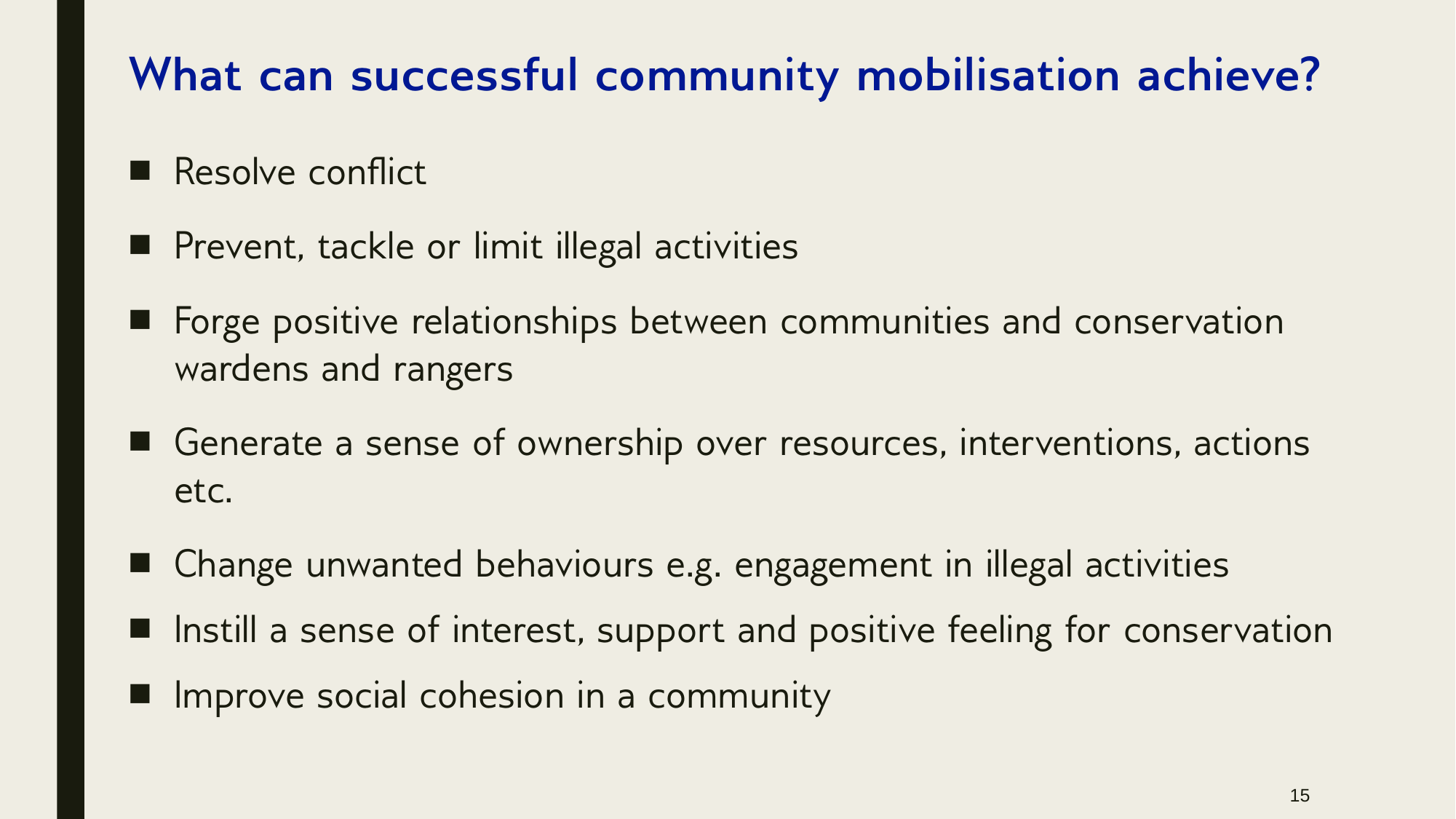

# What can successful community mobilisation achieve?
Resolve conflict
Prevent, tackle or limit illegal activities
Forge positive relationships between communities and conservation wardens and rangers
Generate a sense of ownership over resources, interventions, actions etc.
Change unwanted behaviours e.g. engagement in illegal activities
Instill a sense of interest, support and positive feeling for conservation
Improve social cohesion in a community

15